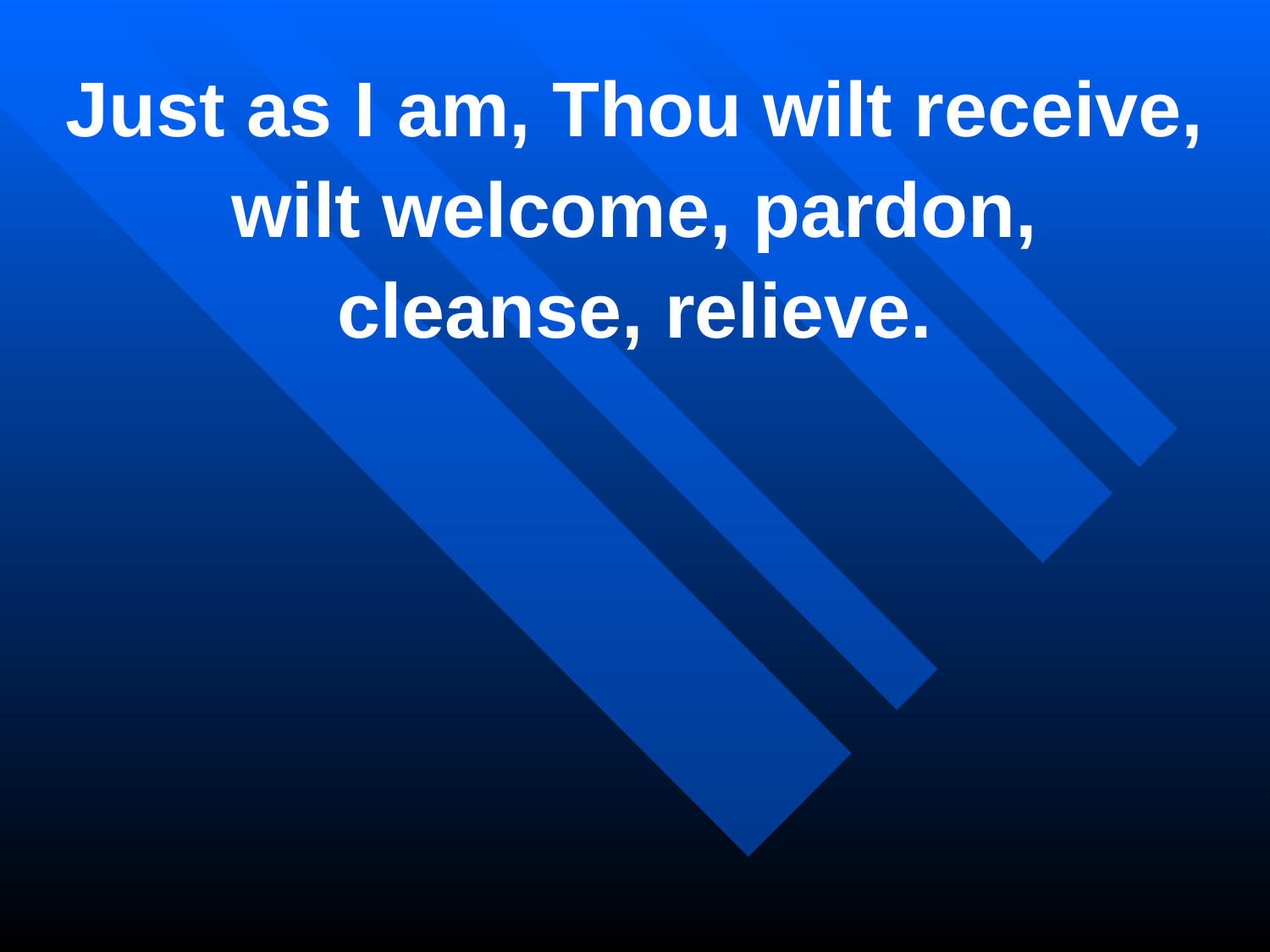

Just as I am, Thou wilt receive,
wilt welcome, pardon,
cleanse, relieve.